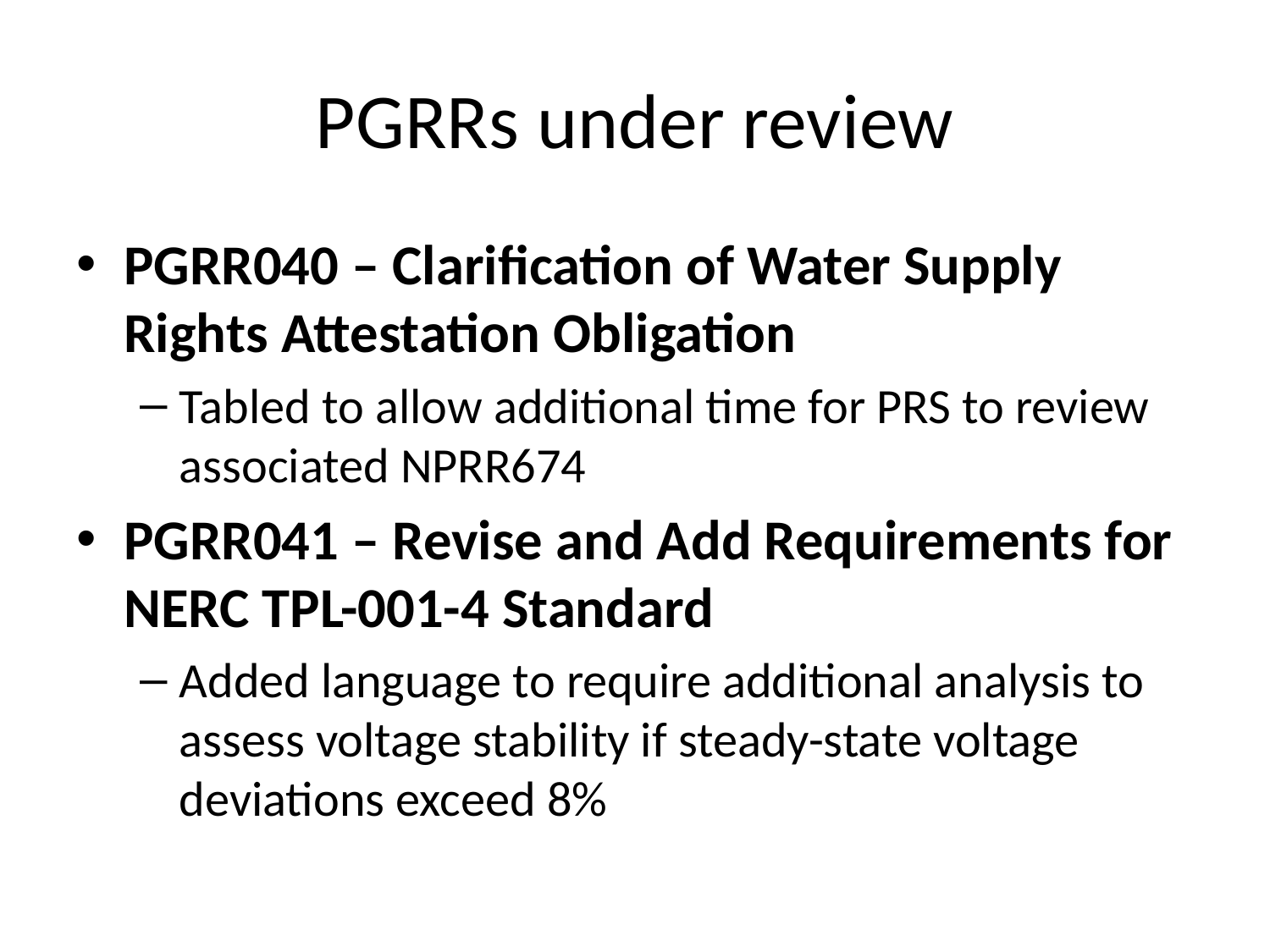

# PGRRs under review
PGRR040 – Clarification of Water Supply Rights Attestation Obligation
Tabled to allow additional time for PRS to review associated NPRR674
PGRR041 – Revise and Add Requirements for NERC TPL-001-4 Standard
Added language to require additional analysis to assess voltage stability if steady-state voltage deviations exceed 8%